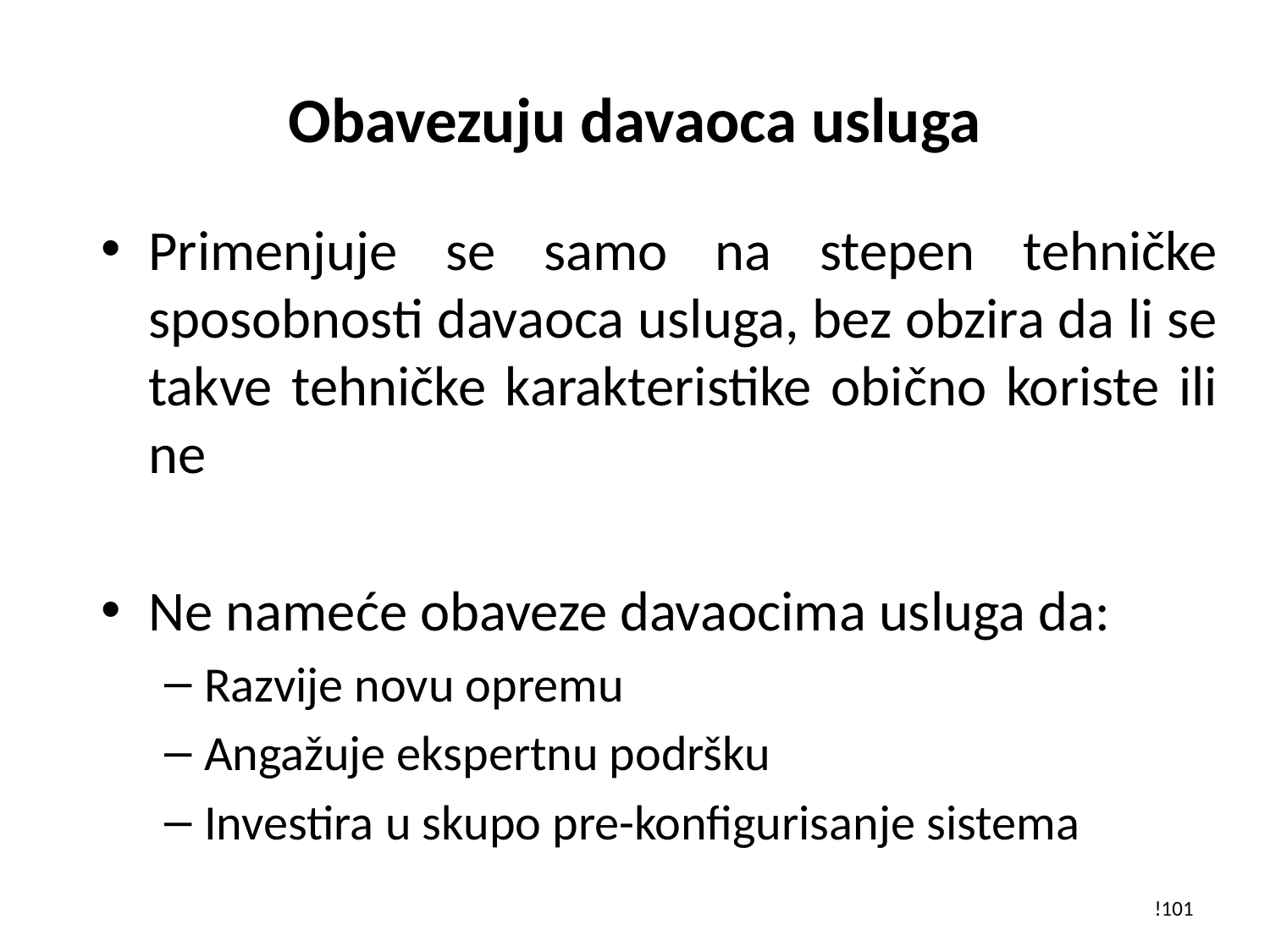

# Obavezuju davaoca usluga
Primenjuje se samo na stepen tehničke sposobnosti davaoca usluga, bez obzira da li se takve tehničke karakteristike obično koriste ili ne

Ne nameće obaveze davaocima usluga da:
Razvije novu opremu
Angažuje ekspertnu podršku
Investira u skupo pre-konfigurisanje sistema

!101